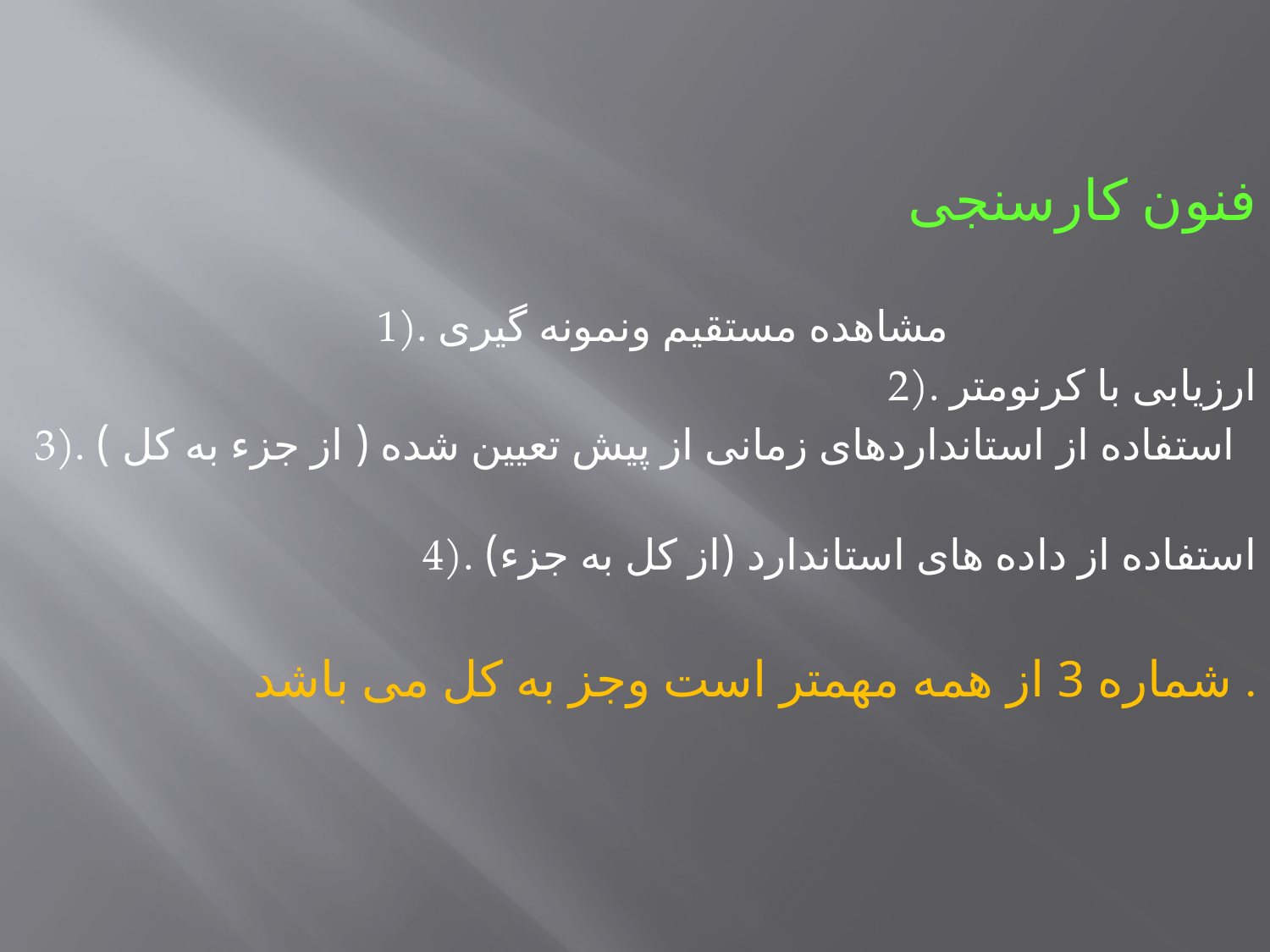

فنون کارسنجی

1). مشاهده مستقیم ونمونه گیری
2). ارزیابی با کرنومتر
3). استفاده از استانداردهای زمانی از پیش تعیین شده ( از جزء به كل )
4). استفاده از داده های استاندارد (از کل به جزء)

شماره 3 از همه مهمتر است وجز به کل می باشد .